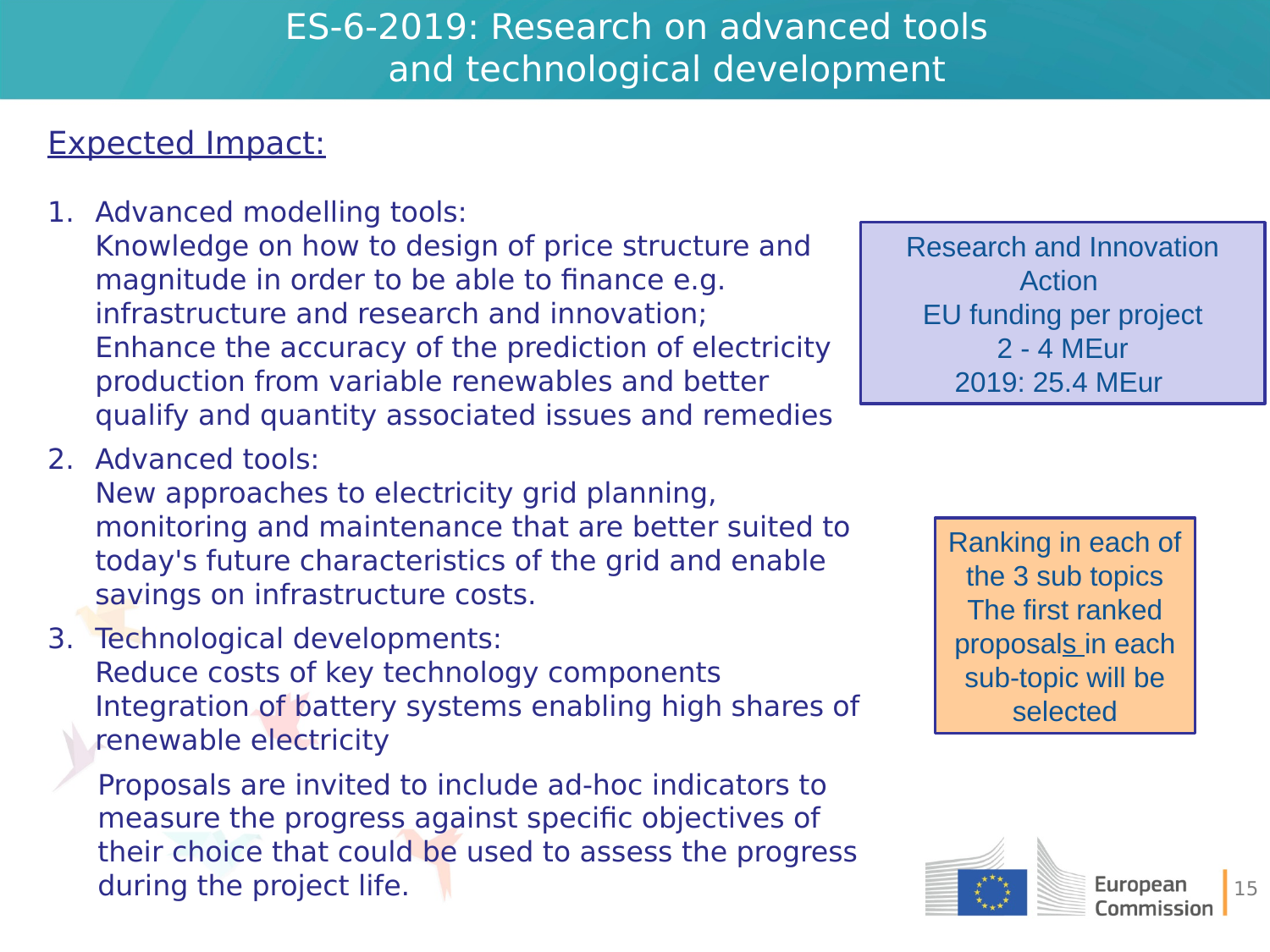

# ES-6-2019: Research on advanced tools and technological development
Expected Impact:

Advanced modelling tools:
Knowledge on how to design of price structure and magnitude in order to be able to finance e.g. infrastructure and research and innovation;
Enhance the accuracy of the prediction of electricity production from variable renewables and better qualify and quantity associated issues and remedies
Advanced tools:
New approaches to electricity grid planning, monitoring and maintenance that are better suited to today's future characteristics of the grid and enable savings on infrastructure costs.
Technological developments:
Reduce costs of key technology components Integration of battery systems enabling high shares of renewable electricity
Proposals are invited to include ad-hoc indicators to measure the progress against specific objectives of their choice that could be used to assess the progress during the project life.

Research and Innovation Action
EU funding per project
2 - 4 MEur
2019: 25.4 MEur
Ranking in each of the 3 sub topics The first ranked proposals in each sub-topic will be selected